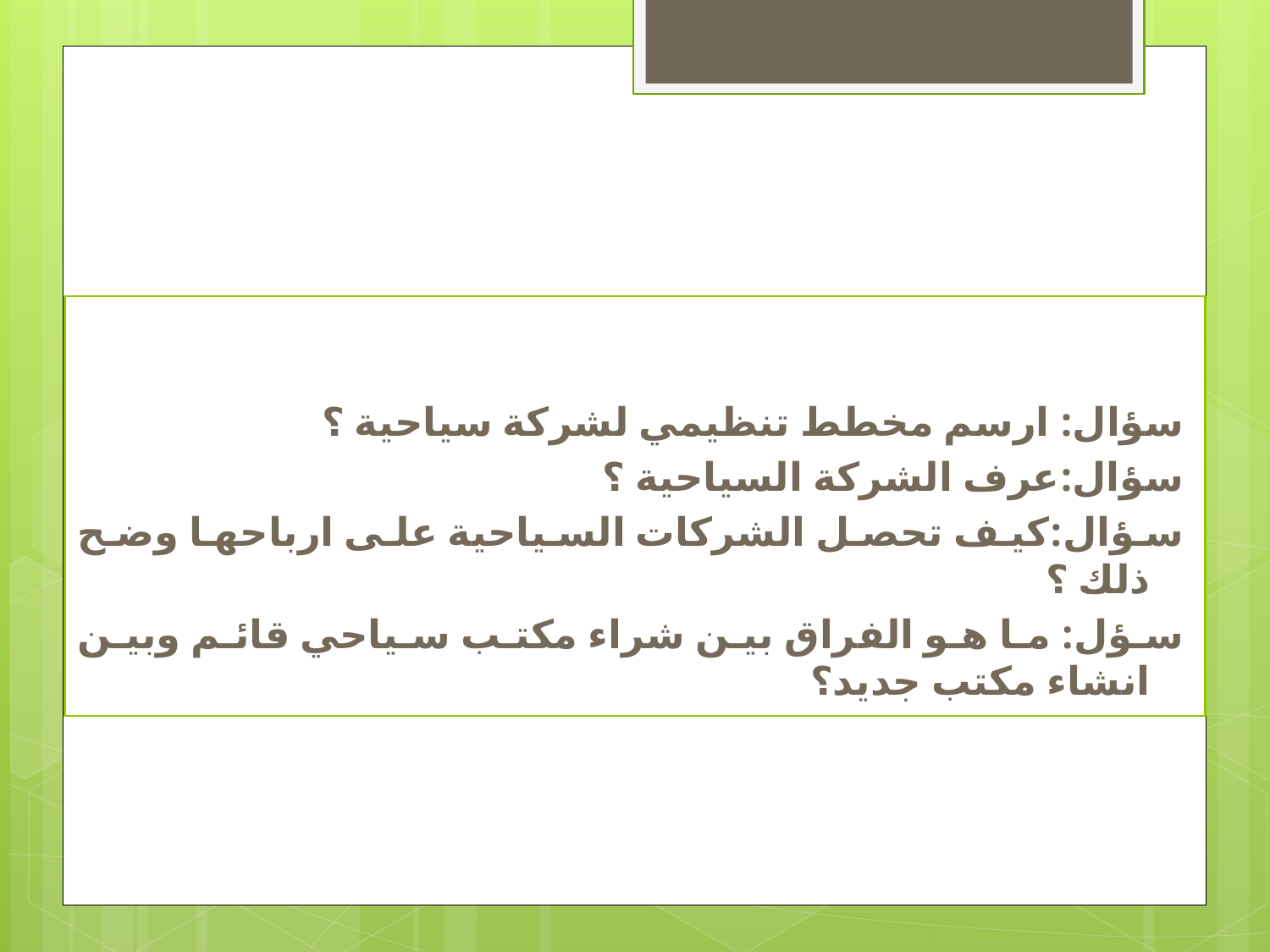

سؤال: ارسم مخطط تنظيمي لشركة سياحية ؟
سؤال:عرف الشركة السياحية ؟
سؤال:كيف تحصل الشركات السياحية على ارباحها وضح ذلك ؟
سؤل: ما هو الفراق بين شراء مكتب سياحي قائم وبين انشاء مكتب جديد؟